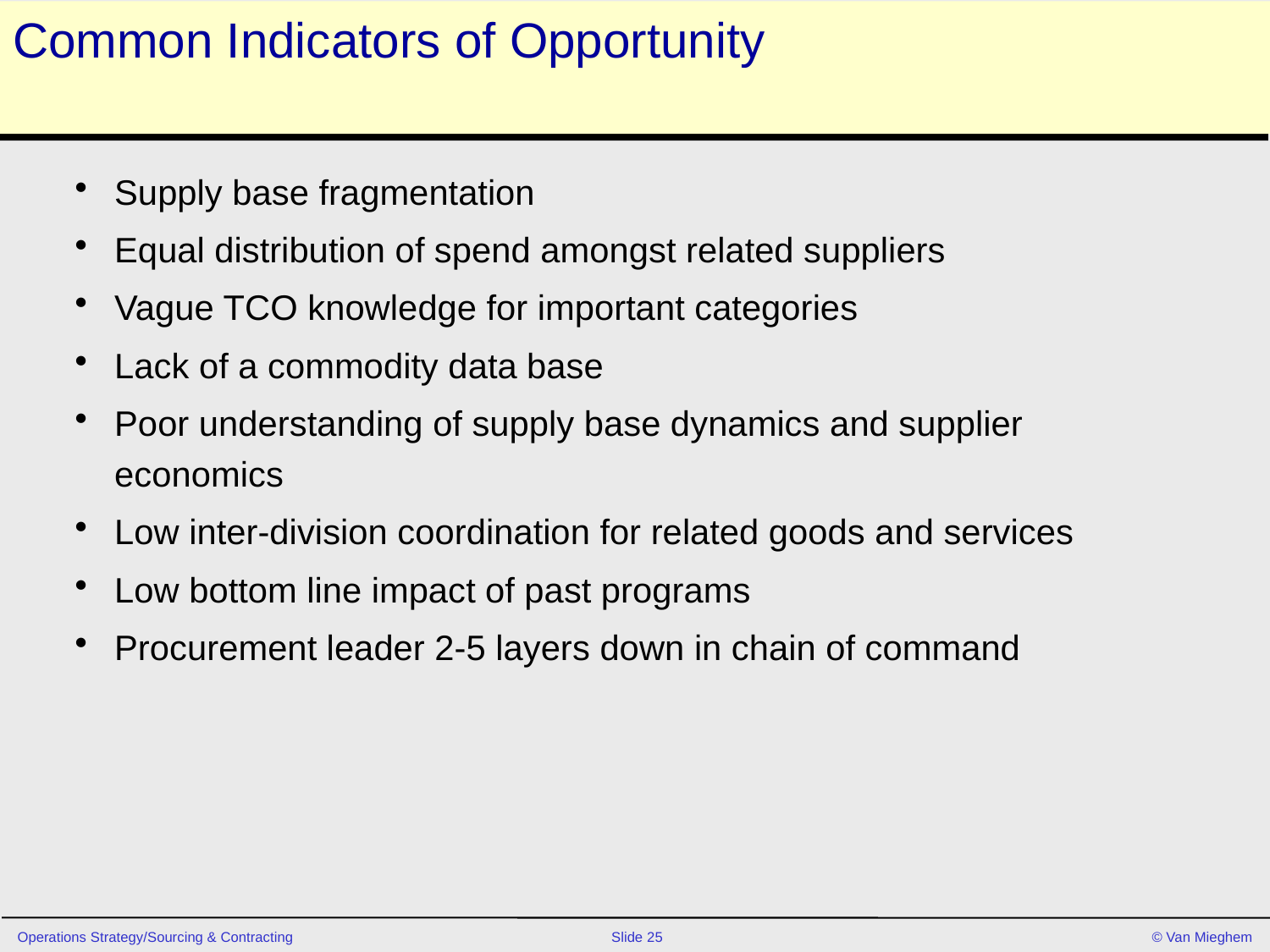

# Common Indicators of Opportunity
Supply base fragmentation
Equal distribution of spend amongst related suppliers
Vague TCO knowledge for important categories
Lack of a commodity data base
Poor understanding of supply base dynamics and supplier economics
Low inter-division coordination for related goods and services
Low bottom line impact of past programs
Procurement leader 2-5 layers down in chain of command